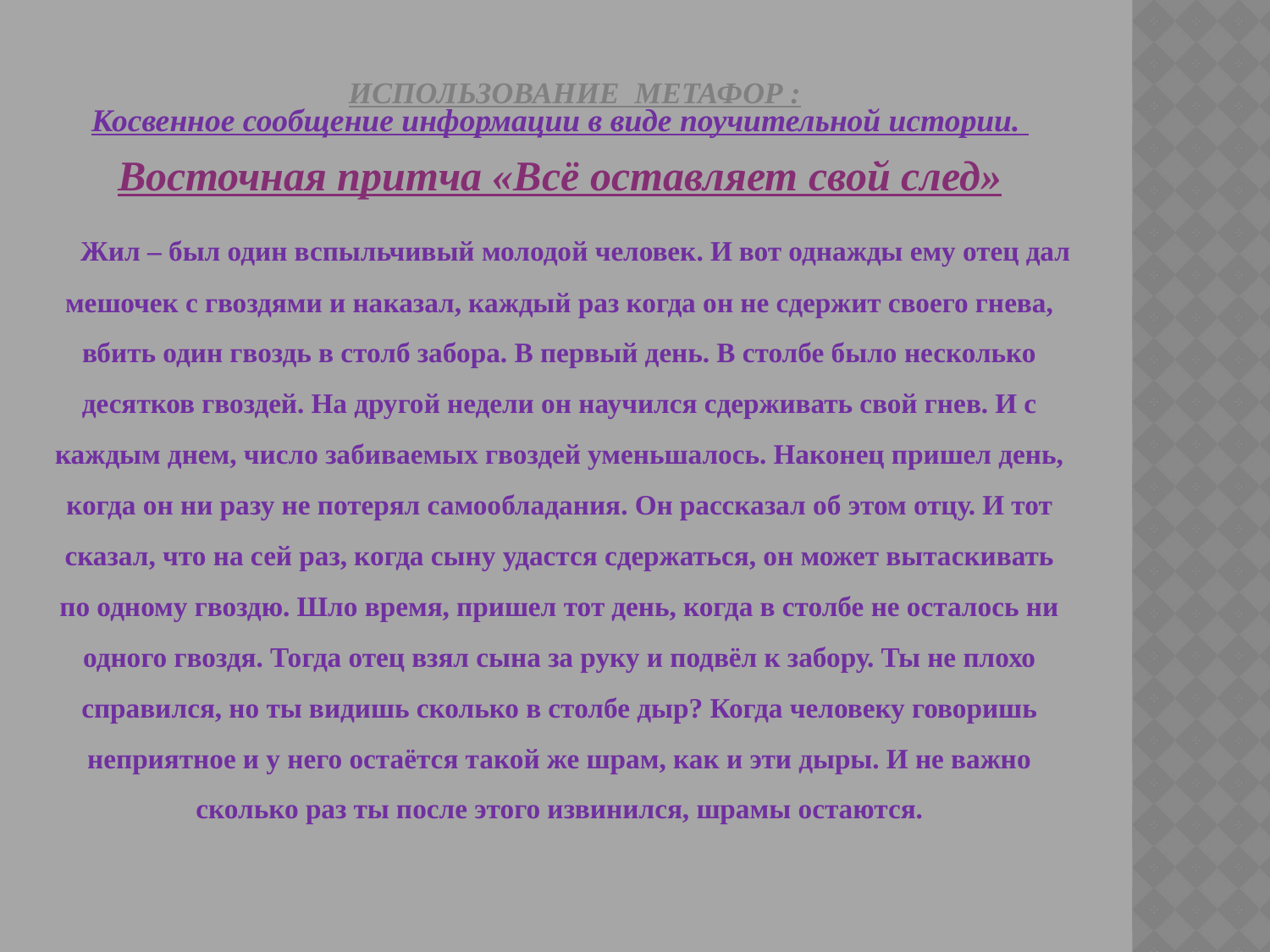

# Использование  метафор :

Косвенное сообщение информации в виде поучительной истории.
Восточная притча «Всё оставляет свой след»
    Жил – был один вспыльчивый молодой человек. И вот однажды ему отец дал мешочек с гвоздями и наказал, каждый раз когда он не сдержит своего гнева, вбить один гвоздь в столб забора. В первый день. В столбе было несколько десятков гвоздей. На другой недели он научился сдерживать свой гнев. И с каждым днем, число забиваемых гвоздей уменьшалось. Наконец пришел день, когда он ни разу не потерял самообладания. Он рассказал об этом отцу. И тот сказал, что на сей раз, когда сыну удастся сдержаться, он может вытаскивать по одному гвоздю. Шло время, пришел тот день, когда в столбе не осталось ни одного гвоздя. Тогда отец взял сына за руку и подвёл к забору. Ты не плохо справился, но ты видишь сколько в столбе дыр? Когда человеку говоришь неприятное и у него остаётся такой же шрам, как и эти дыры. И не важно сколько раз ты после этого извинился, шрамы остаются.